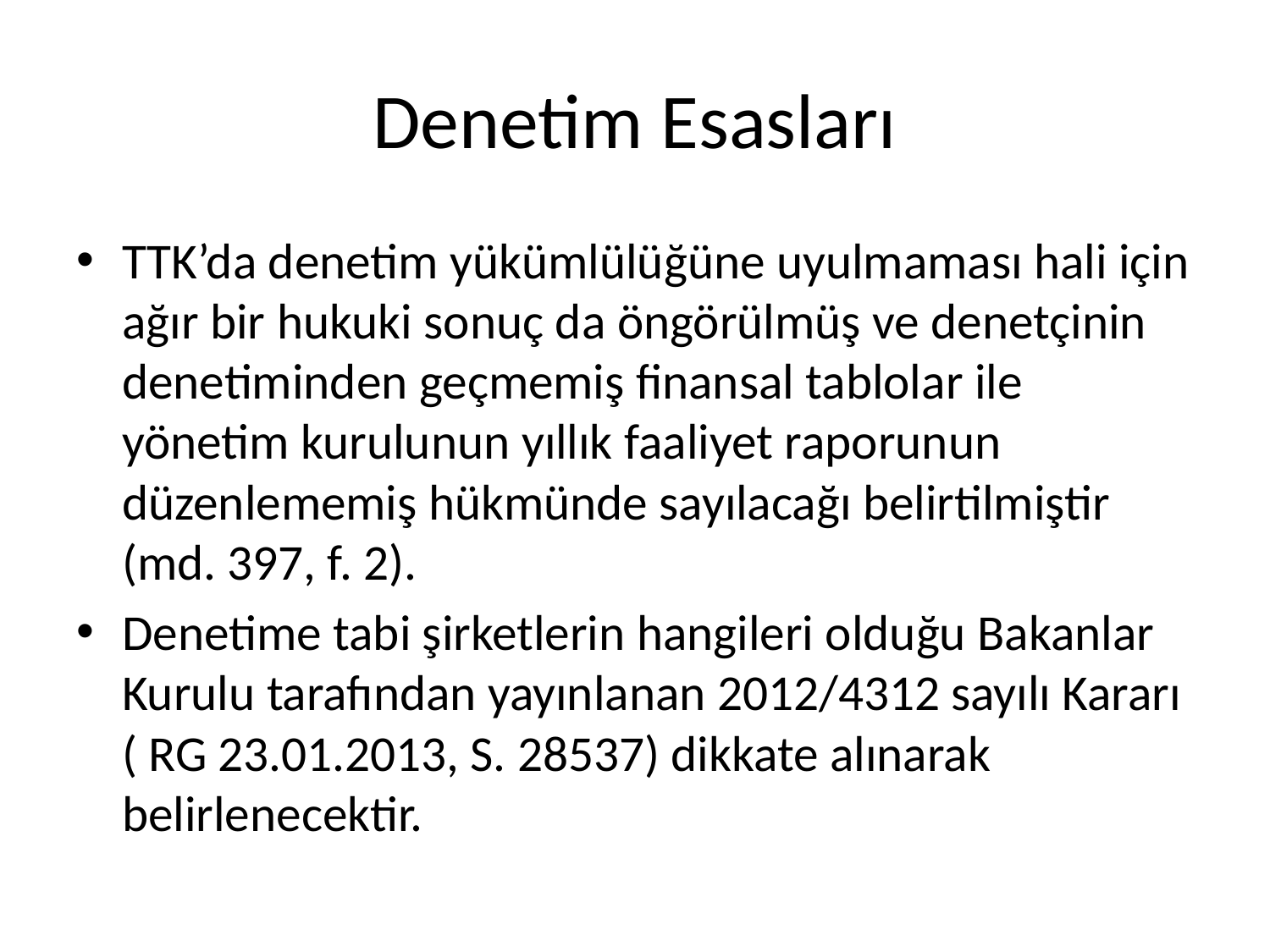

# Denetim Esasları
TTK’da denetim yükümlülüğüne uyulmaması hali için ağır bir hukuki sonuç da öngörülmüş ve denetçinin denetiminden geçmemiş finansal tablolar ile yönetim kurulunun yıllık faaliyet raporunun düzenlememiş hükmünde sayılacağı belirtilmiştir (md. 397, f. 2).
Denetime tabi şirketlerin hangileri olduğu Bakanlar Kurulu tarafından yayınlanan 2012/4312 sayılı Kararı ( RG 23.01.2013, S. 28537) dikkate alınarak belirlenecektir.